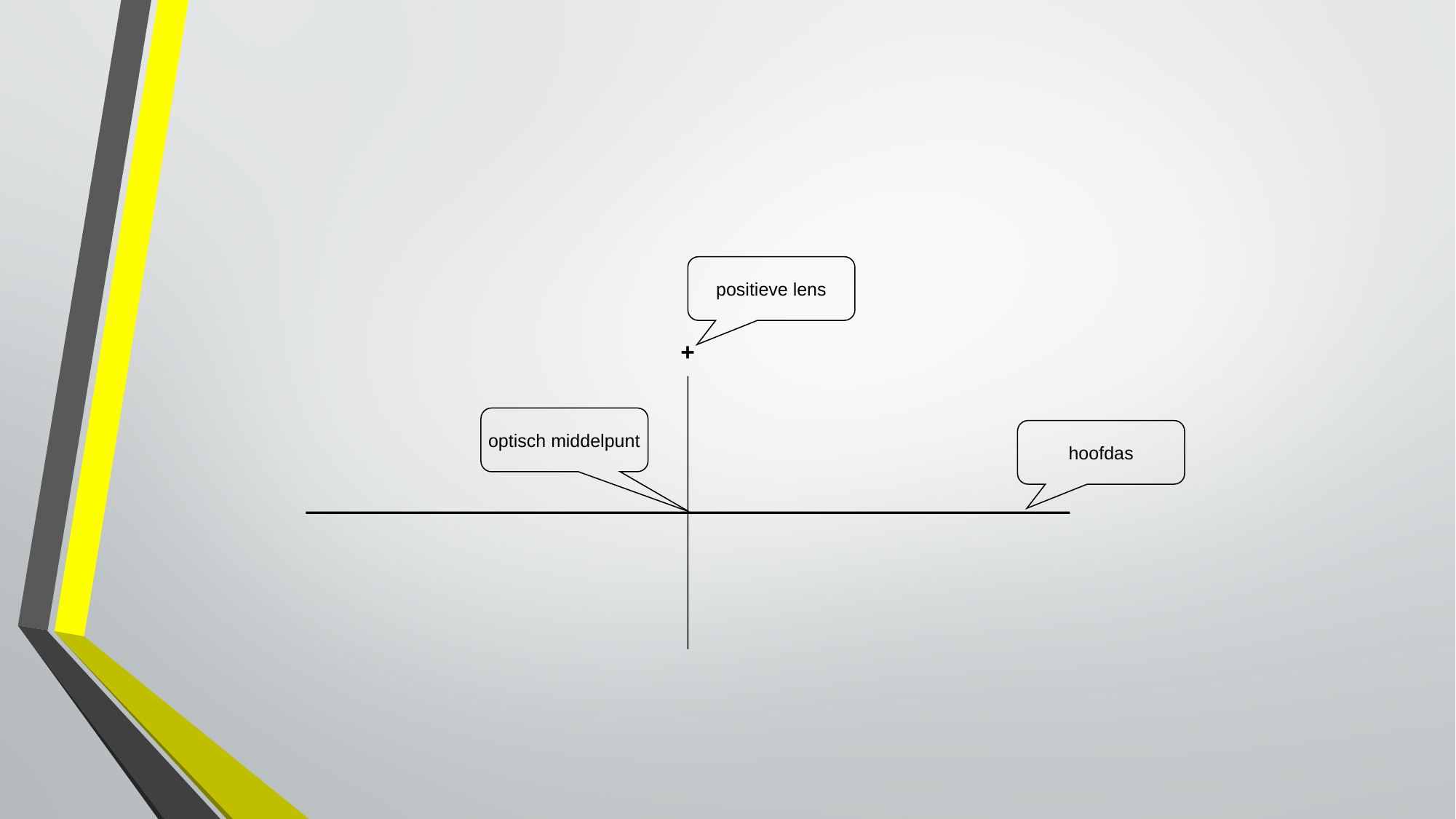

#
positieve lens

+

optisch middelpunt
hoofdas